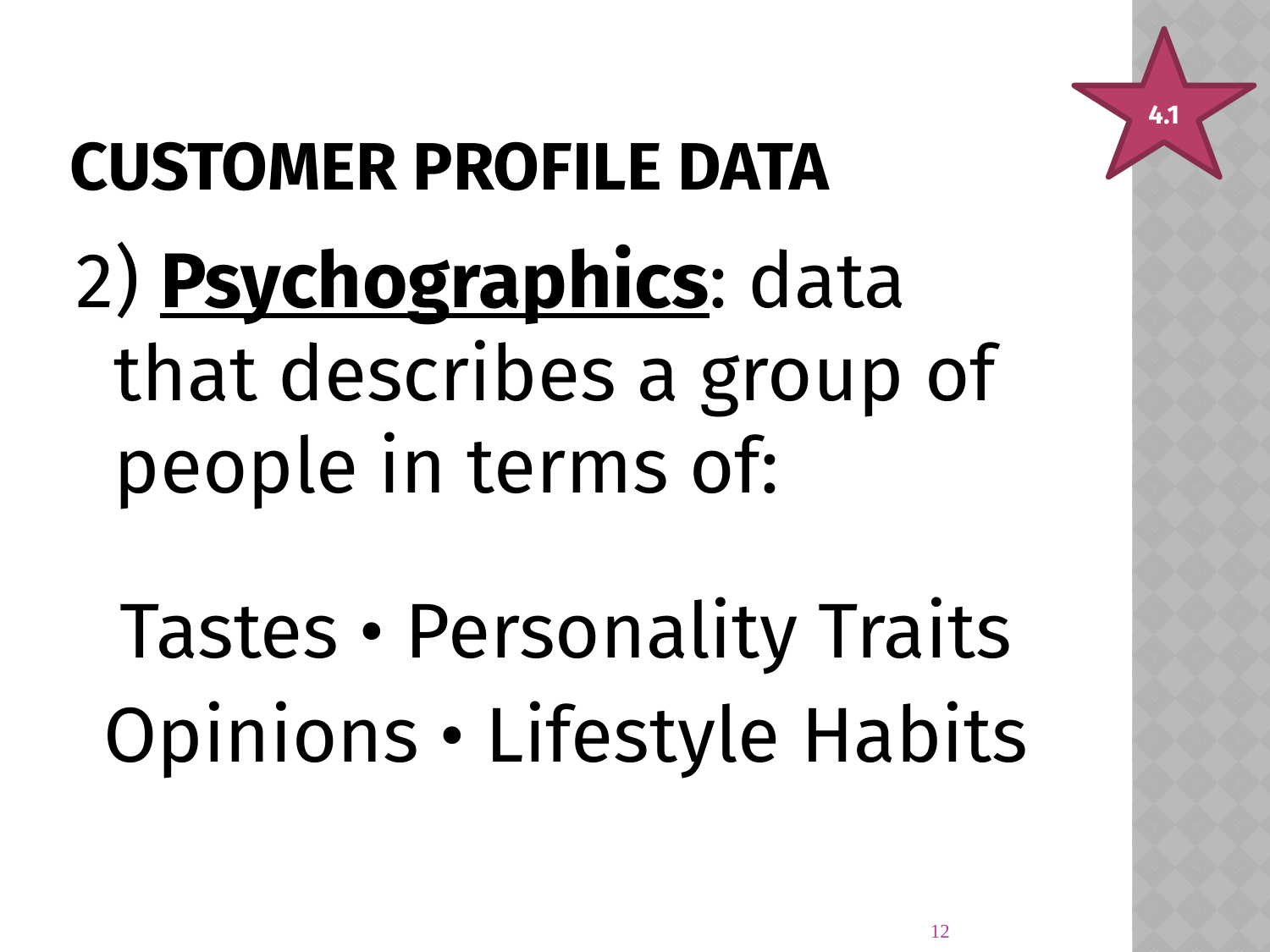

4.1
# Customer Profile Data
2) Psychographics: data that describes a group of people in terms of:

Tastes • Personality Traits
Opinions • Lifestyle Habits
12